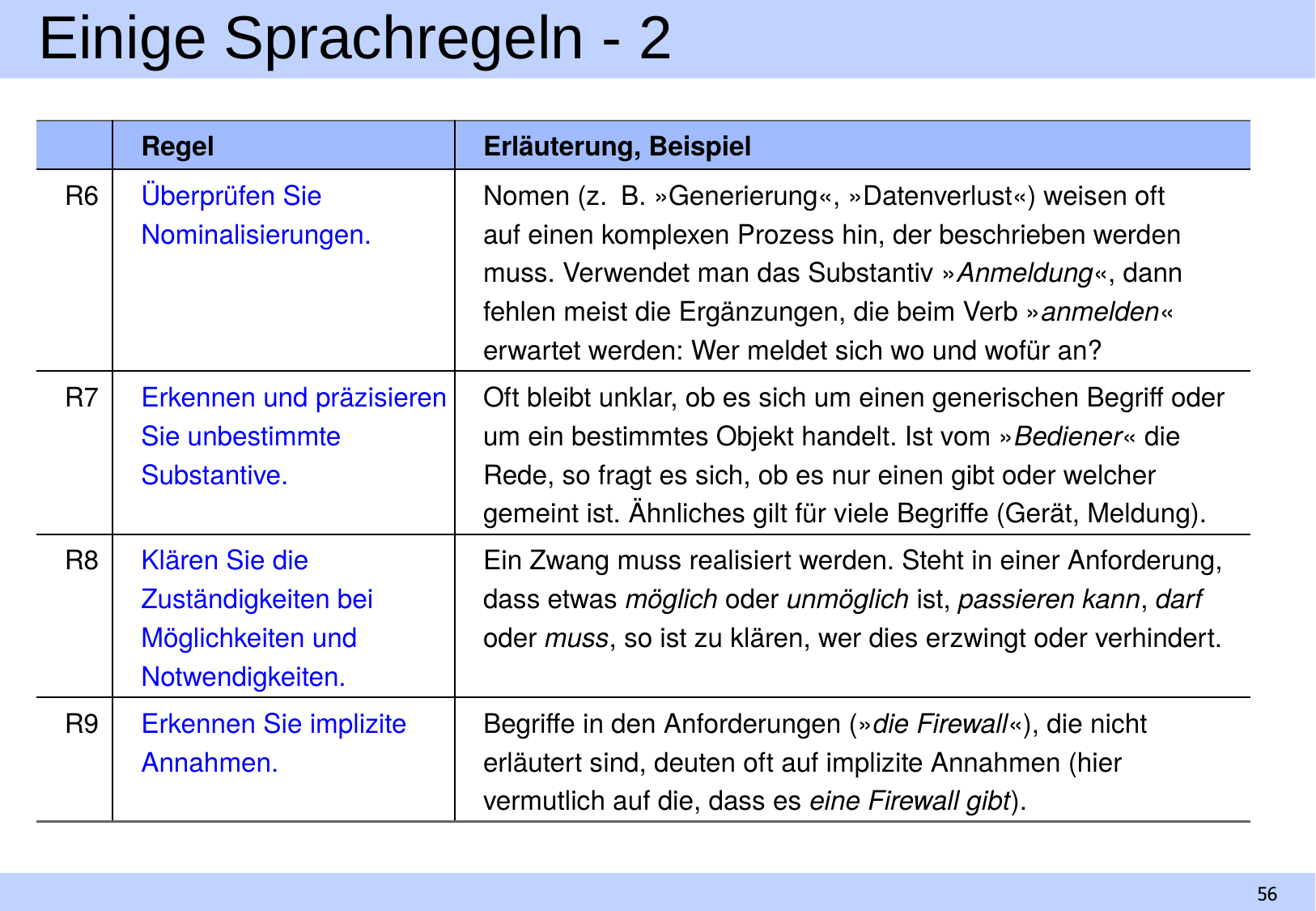

# Einige Sprachregeln - 2
|  | Regel | Erläuterung, Beispiel |
| --- | --- | --- |
| R6 | Überprüfen Sie Nominalisierungen. | Nomen (z.  B. »Generierung«, »Datenverlust«) weisen oft auf einen komplexen Prozess hin, der beschrieben werden muss. Verwendet man das Substantiv »Anmeldung«, dann fehlen meist die Ergänzungen, die beim Verb »anmelden« erwartet werden: Wer meldet sich wo und wofür an? |
| R7 | Erkennen und präzisieren Sie unbestimmte Substantive. | Oft bleibt unklar, ob es sich um einen generischen Begriff oder um ein bestimmtes Objekt handelt. Ist vom »Bediener« die Rede, so fragt es sich, ob es nur einen gibt oder welcher gemeint ist. Ähnliches gilt für viele Begriffe (Gerät, Meldung). |
| R8 | Klären Sie die Zuständigkeiten bei Möglichkeiten und Notwendigkeiten. | Ein Zwang muss realisiert werden. Steht in einer Anforderung, dass etwas möglich oder unmöglich ist, passieren kann, darf oder muss, so ist zu klären, wer dies erzwingt oder verhindert. |
| R9 | Erkennen Sie implizite Annahmen. | Begriffe in den Anforderungen (»die Firewall«), die nicht erläutert sind, deuten oft auf implizite Annahmen (hier vermutlich auf die, dass es eine Firewall gibt). |
56